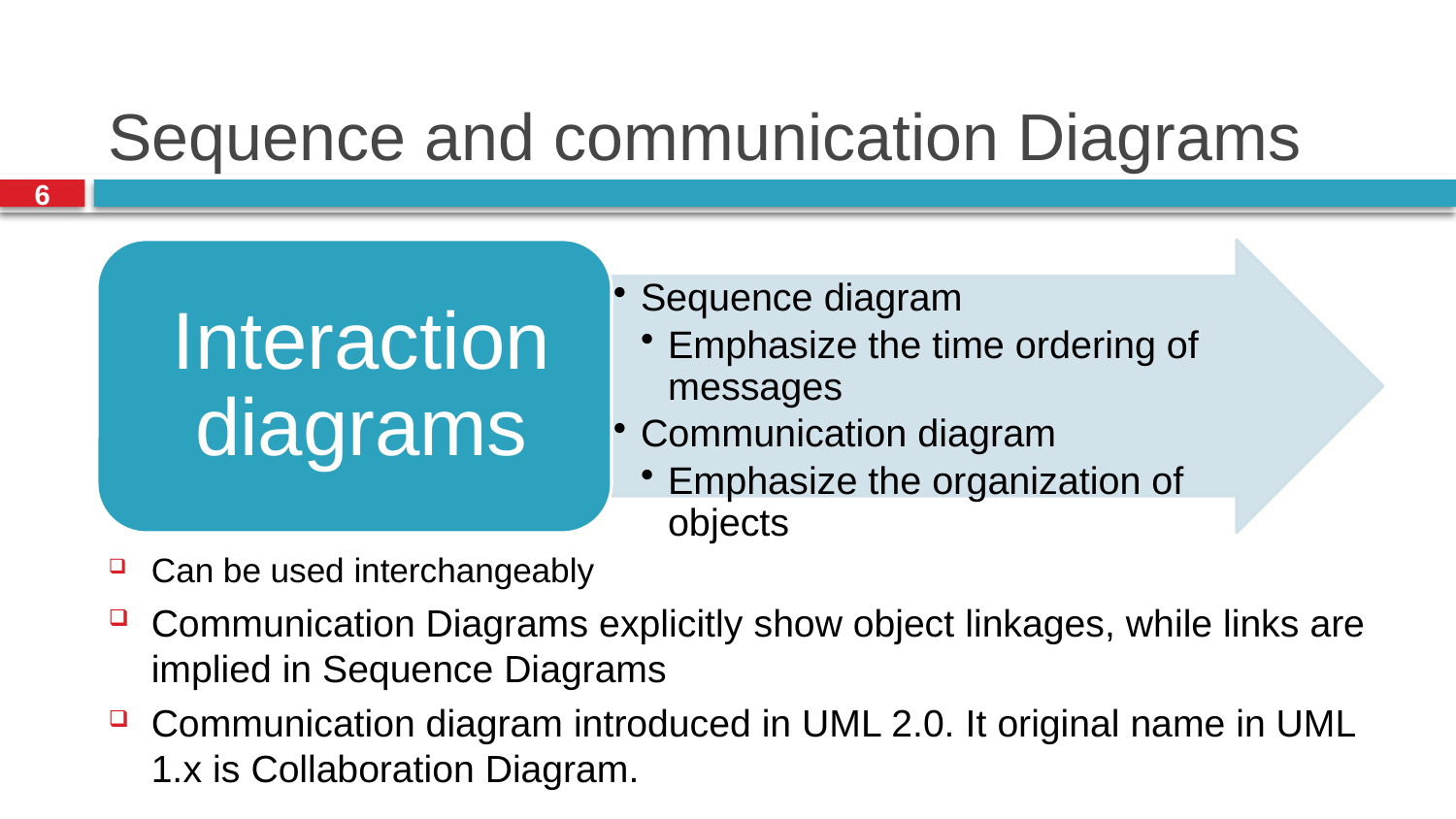

# Sequence and communication Diagrams
6
Sequence diagram
Emphasize the time ordering of messages
Communication diagram
Emphasize the organization of objects
Interaction diagrams
Can be used interchangeably
Communication Diagrams explicitly show object linkages, while links are implied in Sequence Diagrams
Communication diagram introduced in UML 2.0. It original name in UML 1.x is Collaboration Diagram.